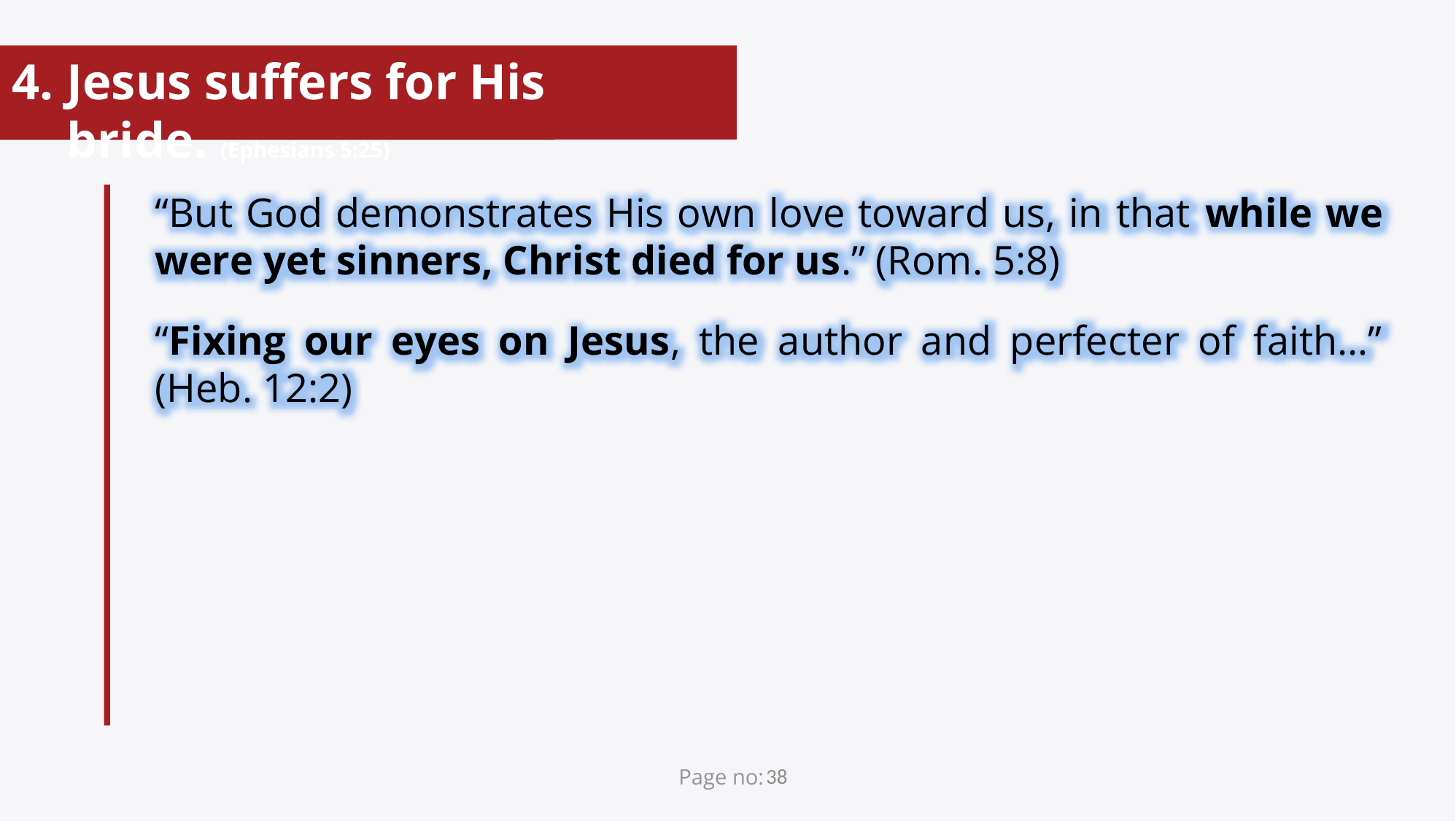

Jesus suffers for His bride. (Ephesians 5:25)

“But God demonstrates His own love toward us, in that while we were yet sinners, Christ died for us.” (Rom. 5:8)
“Fixing our eyes on Jesus, the author and perfecter of faith…” (Heb. 12:2)